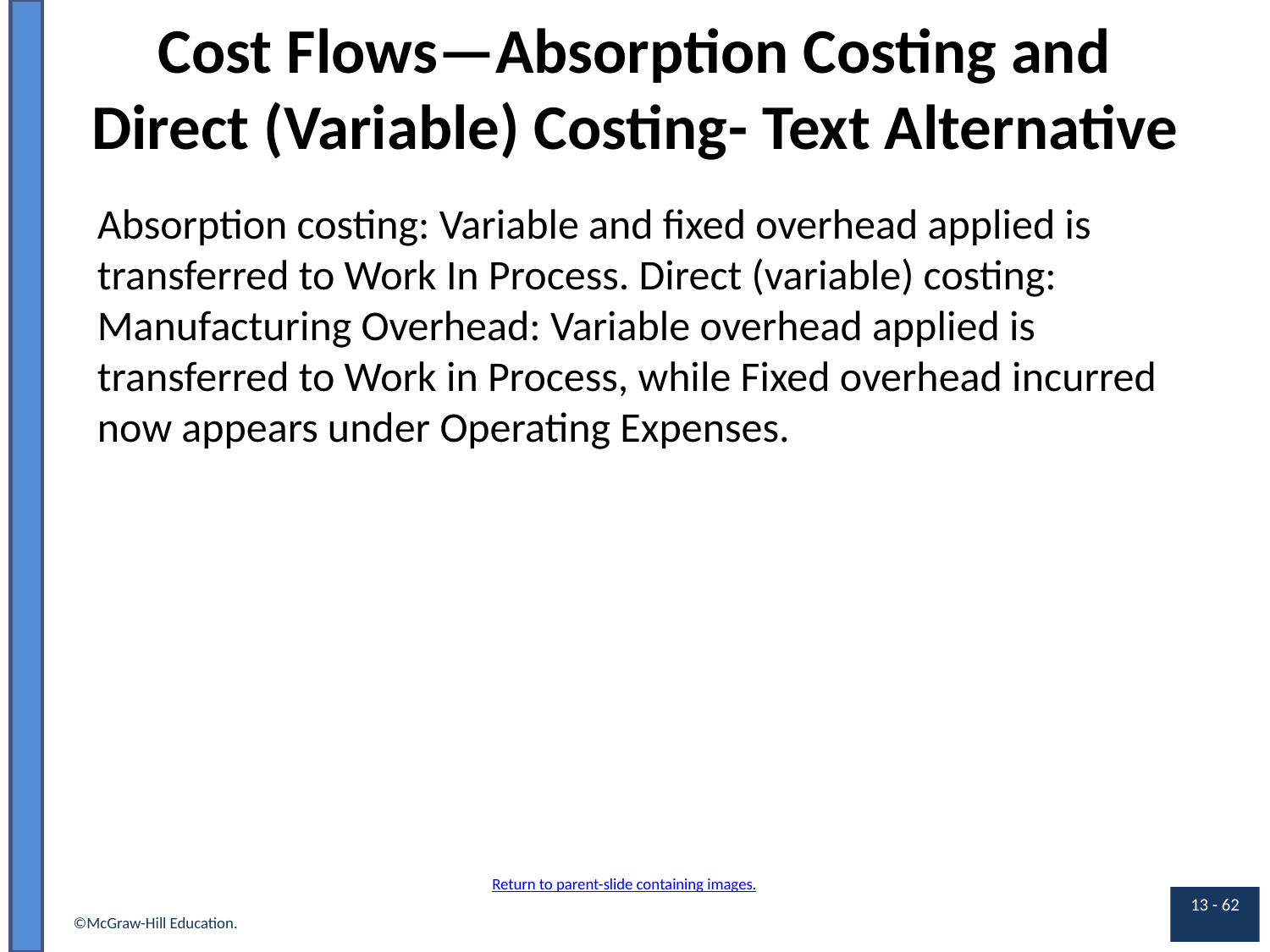

# Cost Flows—Absorption Costing and Direct (Variable) Costing- Text Alternative
Absorption costing: Variable and fixed overhead applied is transferred to Work In Process. Direct (variable) costing: Manufacturing Overhead: Variable overhead applied is transferred to Work in Process, while Fixed overhead incurred now appears under Operating Expenses.
Return to parent-slide containing images.